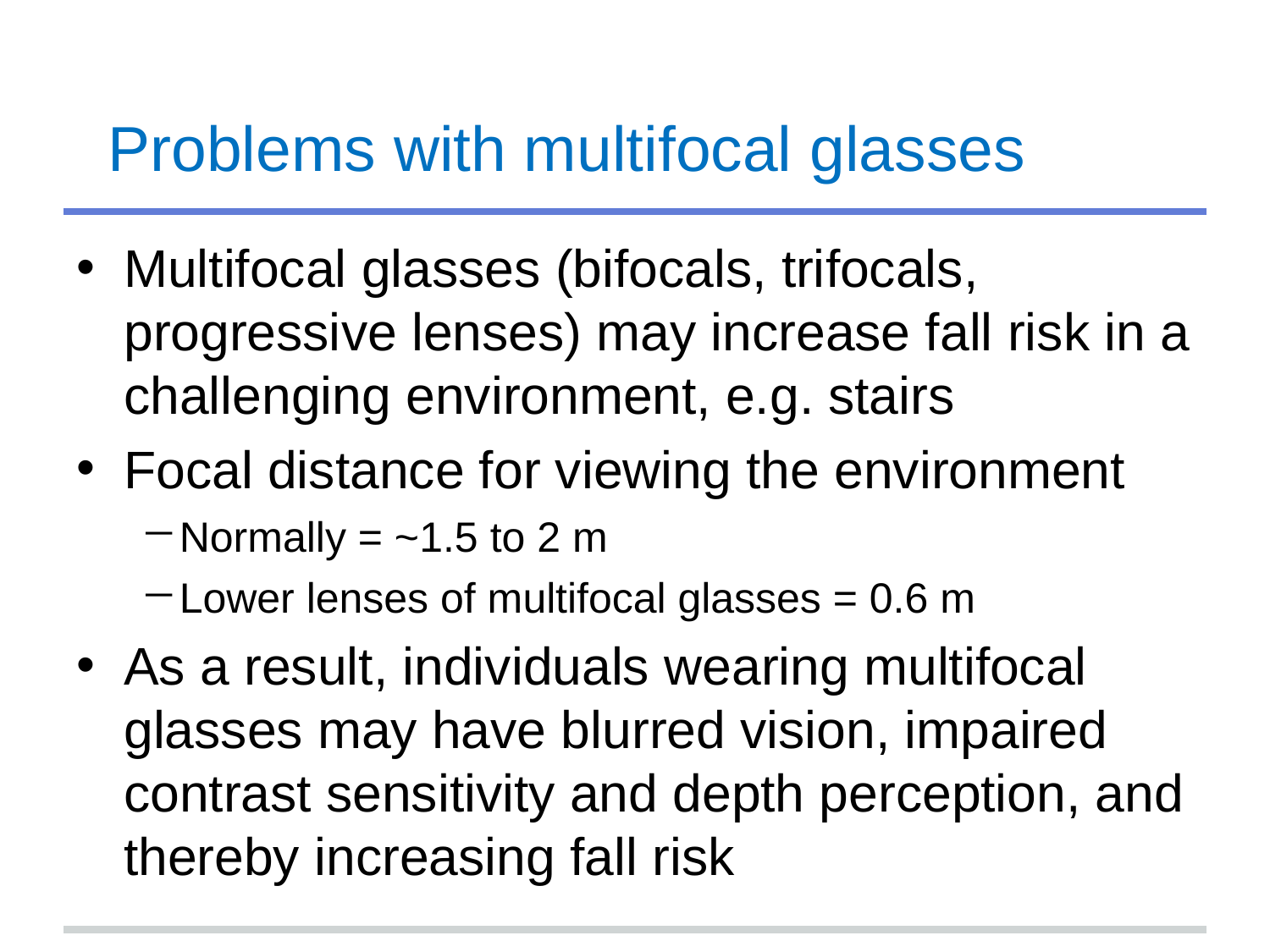

# Problems with multifocal glasses
Multifocal glasses (bifocals, trifocals, progressive lenses) may increase fall risk in a challenging environment, e.g. stairs
Focal distance for viewing the environment
Normally = ~1.5 to 2 m
Lower lenses of multifocal glasses = 0.6 m
As a result, individuals wearing multifocal glasses may have blurred vision, impaired contrast sensitivity and depth perception, and thereby increasing fall risk